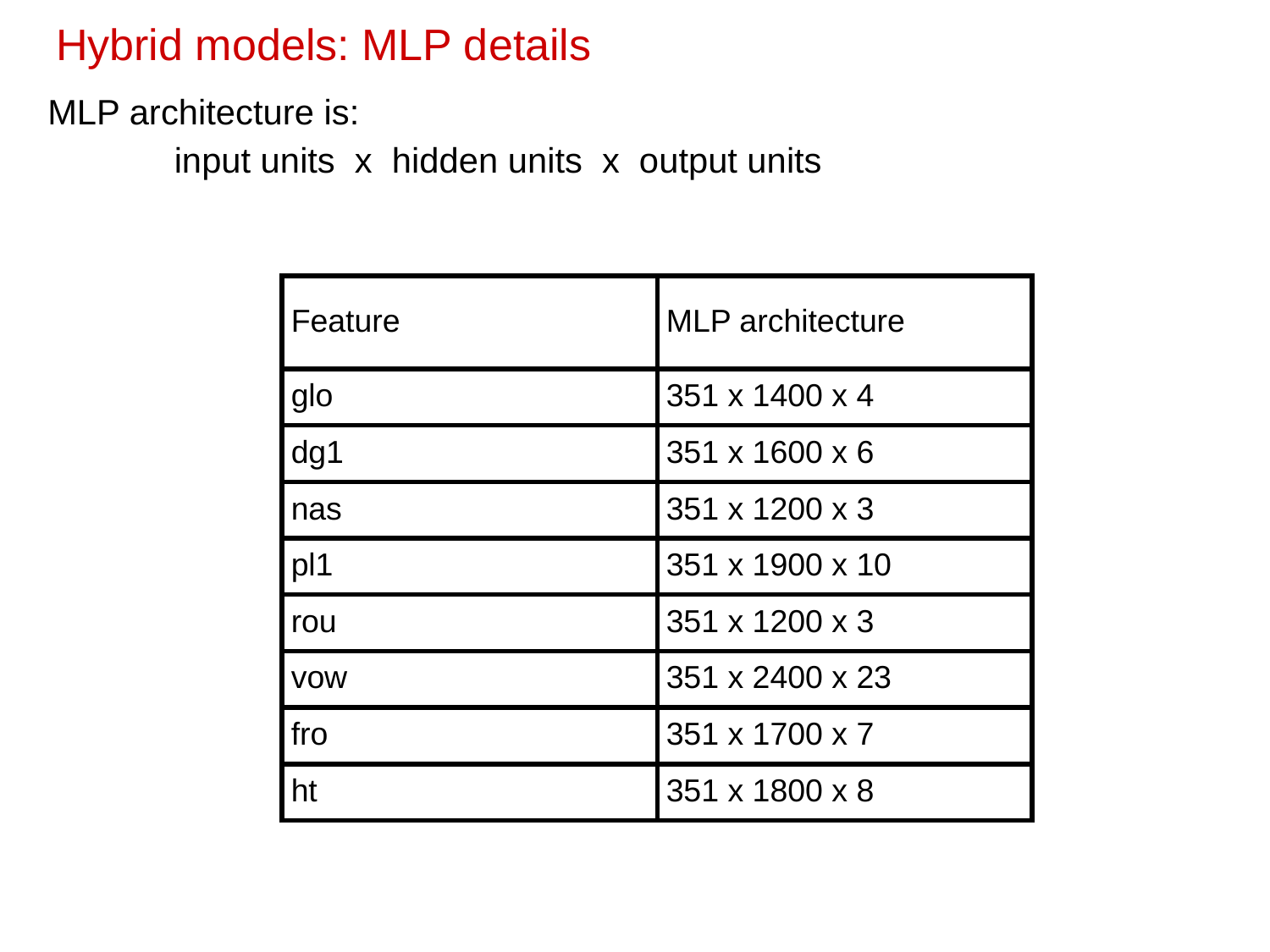

# Hybrid models: MLP details
MLP architecture is:
             input units  x  hidden units  x  output units
| Feature | MLP architecture |
| --- | --- |
| glo | 351 x 1400 x 4 |
| dg1 | 351 x 1600 x 6 |
| nas | 351 x 1200 x 3 |
| pl1 | 351 x 1900 x 10 |
| rou | 351 x 1200 x 3 |
| vow | 351 x 2400 x 23 |
| fro | 351 x 1700 x 7 |
| ht | 351 x 1800 x 8 |